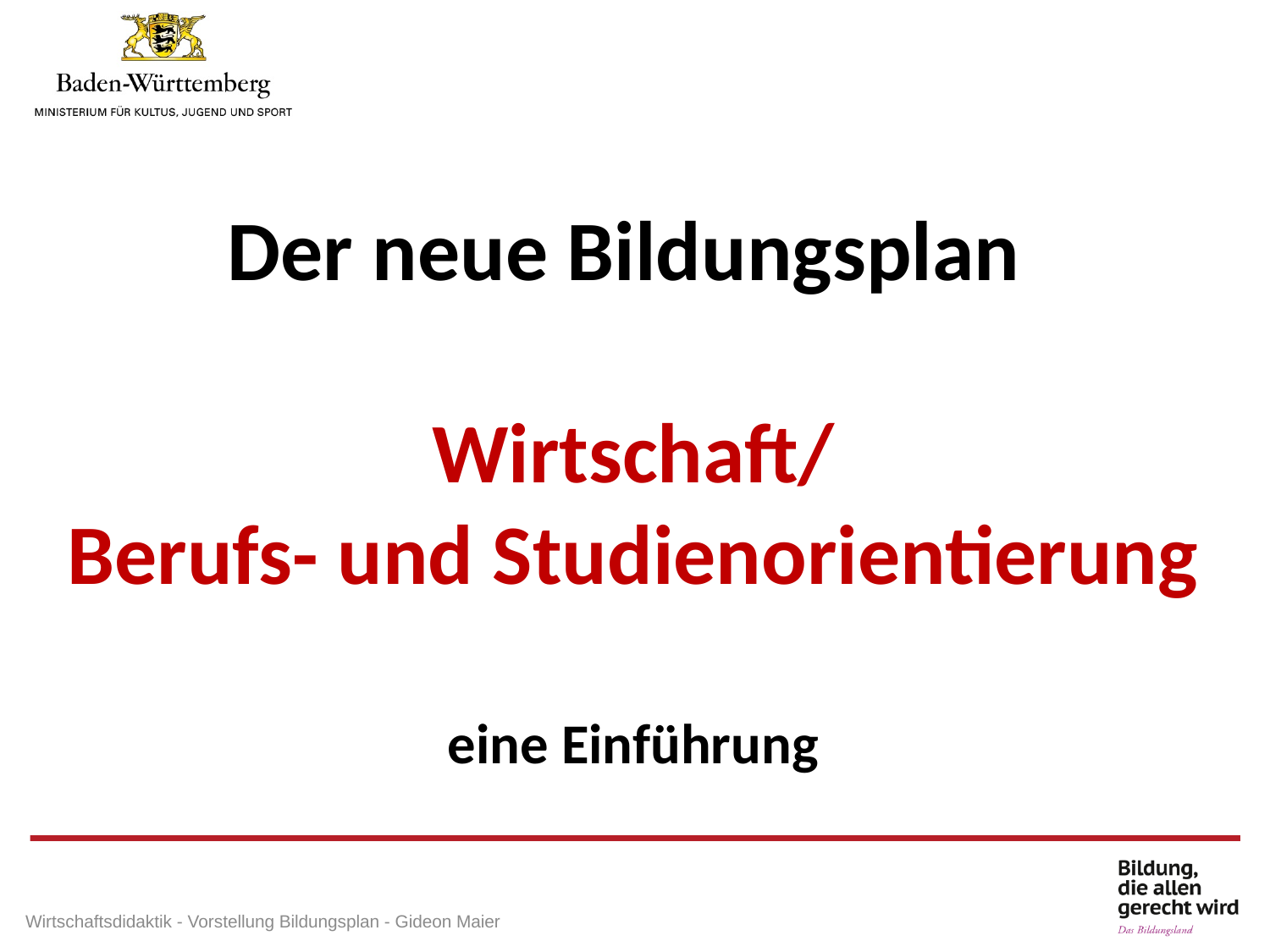

# Der neue Bildungsplan Wirtschaft/ Berufs- und Studienorientierung eine Einführung

Wirtschaftsdidaktik - Vorstellung Bildungsplan - Gideon Maier